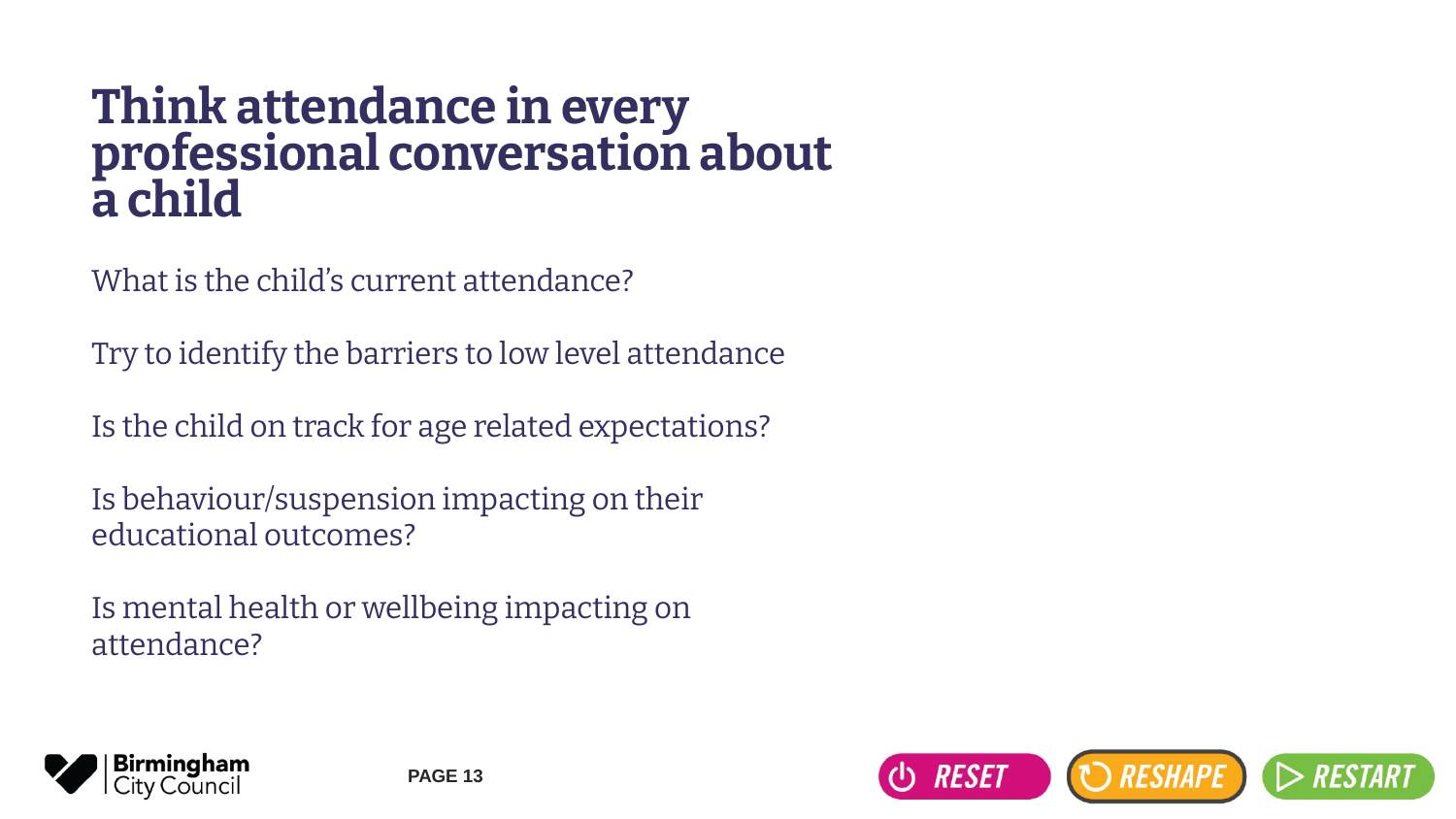

Think attendance in every professional conversation about a child
What is the child’s current attendance?

Try to identify the barriers to low level attendance

Is the child on track for age related expectations?

Is behaviour/suspension impacting on their educational outcomes?

Is mental health or wellbeing impacting on attendance?